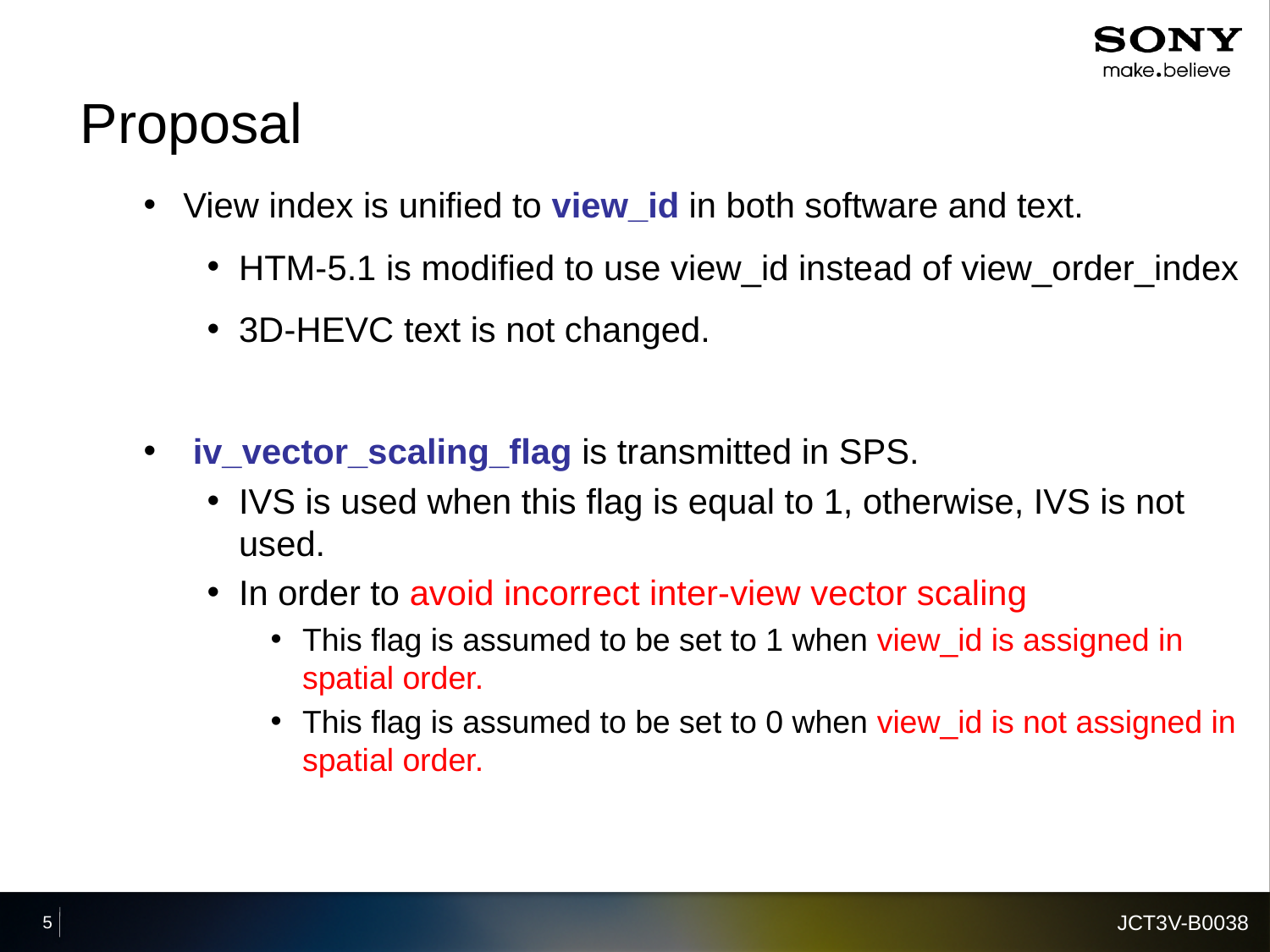

# Proposal
View index is unified to view_id in both software and text.
HTM-5.1 is modified to use view_id instead of view_order_index
3D-HEVC text is not changed.

 iv_vector_scaling_flag is transmitted in SPS.
IVS is used when this flag is equal to 1, otherwise, IVS is not used.
In order to avoid incorrect inter-view vector scaling
This flag is assumed to be set to 1 when view_id is assigned in spatial order.
This flag is assumed to be set to 0 when view_id is not assigned in spatial order.
JCT3V-B0038
5